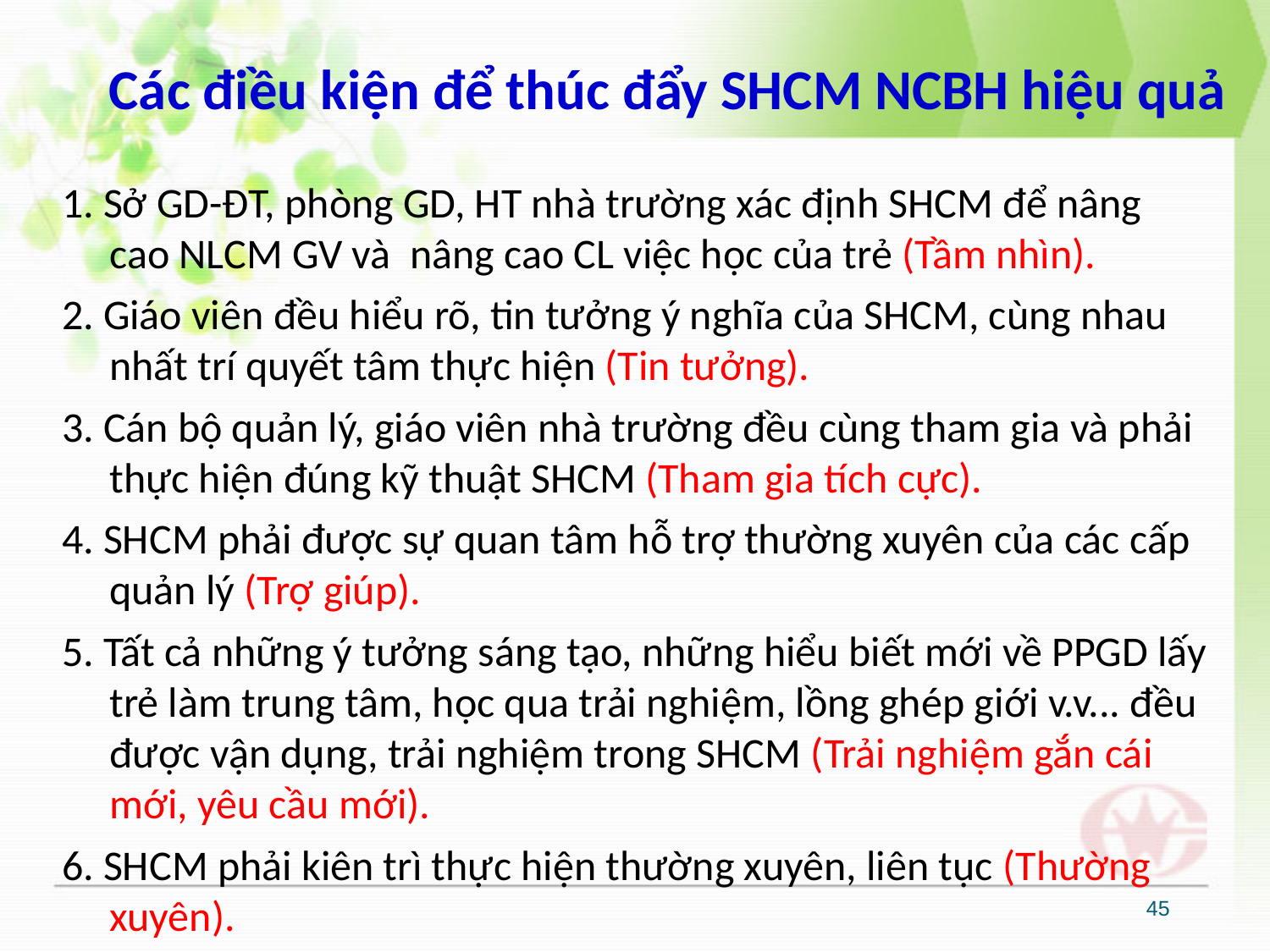

Các điều kiện để thúc đẩy SHCM NCBH hiệu quả
1. Sở GD-ĐT, phòng GD, HT nhà trường xác định SHCM để nâng cao NLCM GV và  nâng cao CL việc học của trẻ (Tầm nhìn).
2. Giáo viên đều hiểu rõ, tin tưởng ý nghĩa của SHCM, cùng nhau nhất trí quyết tâm thực hiện (Tin tưởng).
3. Cán bộ quản lý, giáo viên nhà trường đều cùng tham gia và phải thực hiện đúng kỹ thuật SHCM (Tham gia tích cực).
4. SHCM phải được sự quan tâm hỗ trợ thường xuyên của các cấp quản lý (Trợ giúp).
5. Tất cả những ý tưởng sáng tạo, những hiểu biết mới về PPGD lấy trẻ làm trung tâm, học qua trải nghiệm, lồng ghép giới v.v... đều được vận dụng, trải nghiệm trong SHCM (Trải nghiệm gắn cái mới, yêu cầu mới).
6. SHCM phải kiên trì thực hiện thường xuyên, liên tục (Thường xuyên).

45